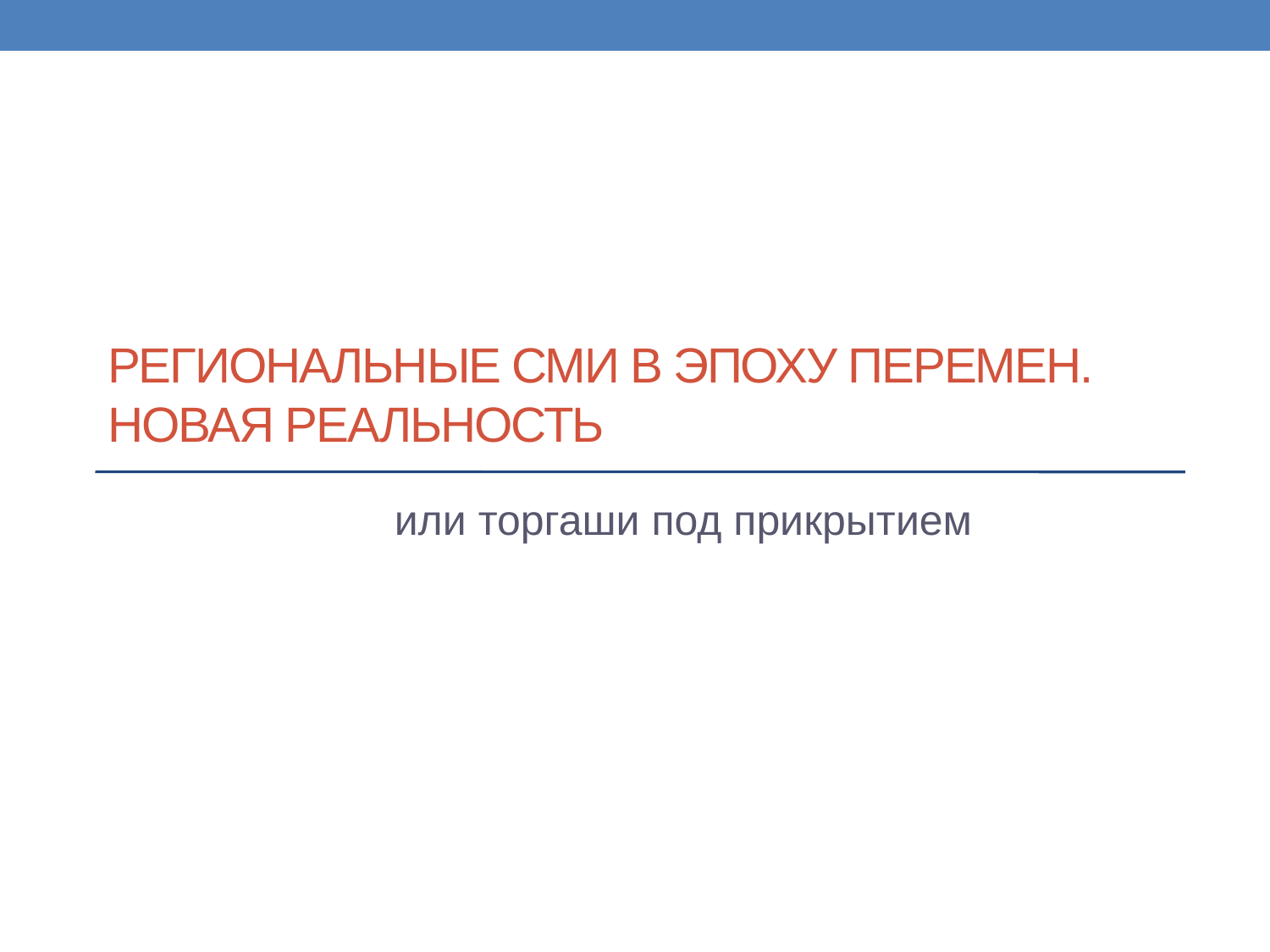

РЕГИОНАЛЬНЫЕ СМИ В ЭПОХУ ПЕРЕМЕН. НОВАЯ РЕАЛЬНОСТЬ
или торгаши под прикрытием